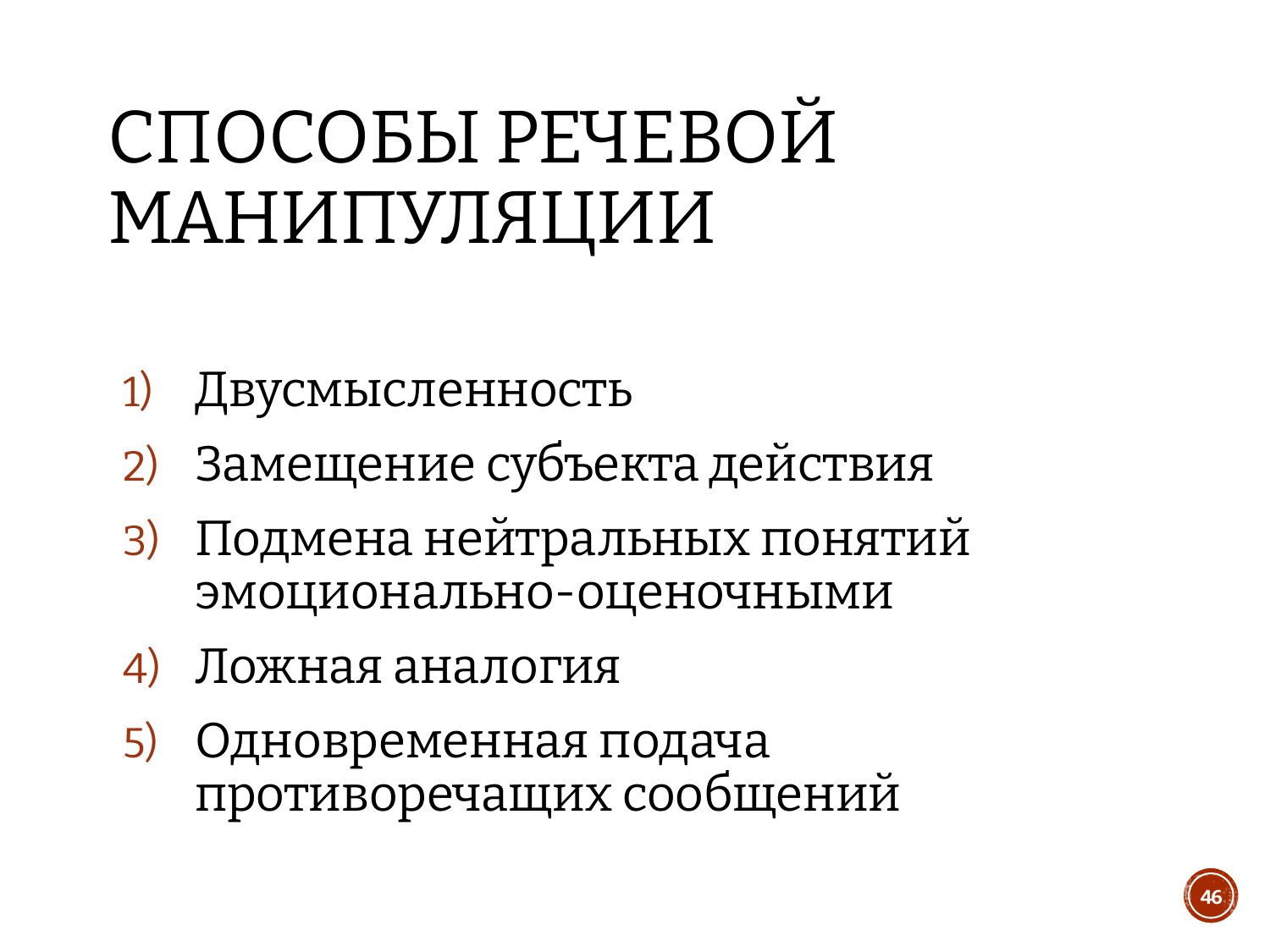

# Способы речевой манипуляции

Двусмысленность
Замещение субъекта действия
Подмена нейтральных понятий эмоционально-оценочными
Ложная аналогия
Одновременная подача противоречащих сообщений
46